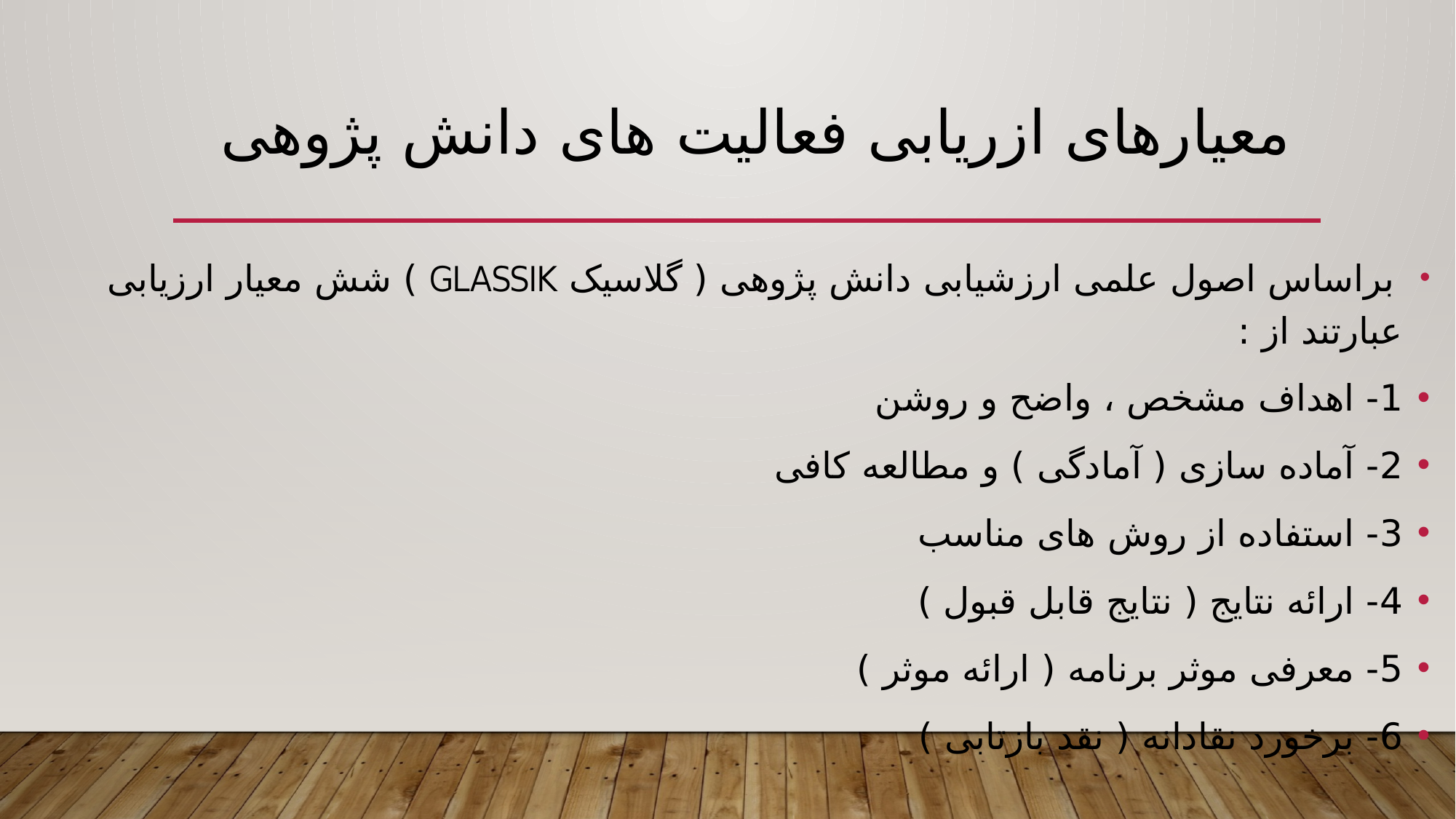

# معیارهای ازریابی فعالیت های دانش پژوهی
 براساس اصول علمی ارزشیابی دانش پژوهی ( گلاسیک GLASSIK ) شش معیار ارزیابی عبارتند از :
1- اهداف مشخص ، واضح و روشن
2- آماده سازی ( آمادگی ) و مطالعه کافی
3- استفاده از روش های مناسب
4- ارائه نتایج ( نتایج قابل قبول )
5- معرفی موثر برنامه ( ارائه موثر )
6- برخورد نقادانه ( نقد بازتابی )